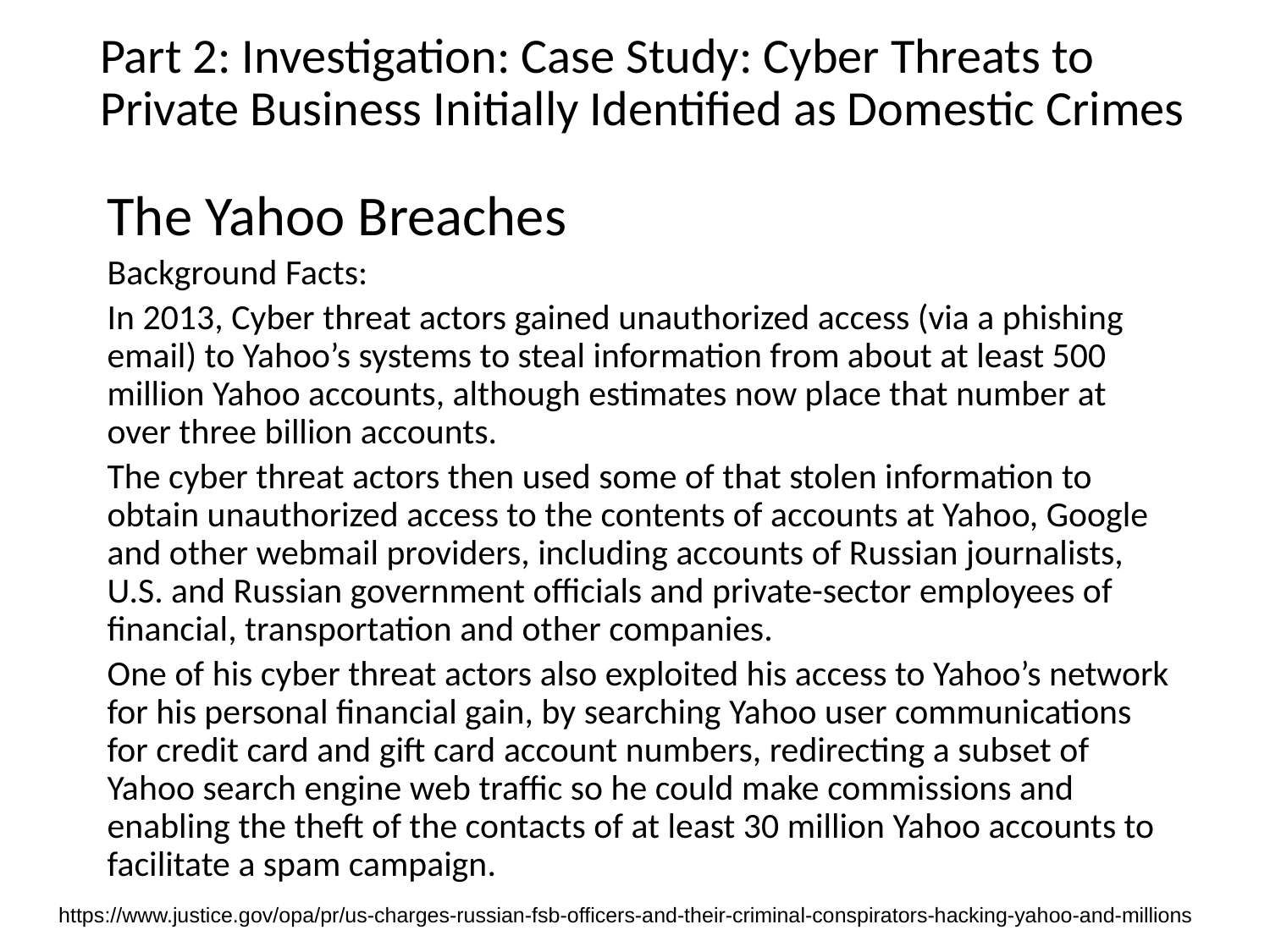

# Part 2: Investigation: Case Study: Cyber Threats to Private Business Initially Identified as Domestic Crimes

The Yahoo Breaches
Background Facts:
In 2013, Cyber threat actors gained unauthorized access (via a phishing email) to Yahoo’s systems to steal information from about at least 500 million Yahoo accounts, although estimates now place that number at over three billion accounts.
The cyber threat actors then used some of that stolen information to obtain unauthorized access to the contents of accounts at Yahoo, Google and other webmail providers, including accounts of Russian journalists, U.S. and Russian government officials and private-sector employees of financial, transportation and other companies.
One of his cyber threat actors also exploited his access to Yahoo’s network for his personal financial gain, by searching Yahoo user communications for credit card and gift card account numbers, redirecting a subset of Yahoo search engine web traffic so he could make commissions and enabling the theft of the contacts of at least 30 million Yahoo accounts to facilitate a spam campaign.

https://www.justice.gov/opa/pr/us-charges-russian-fsb-officers-and-their-criminal-conspirators-hacking-yahoo-and-millions